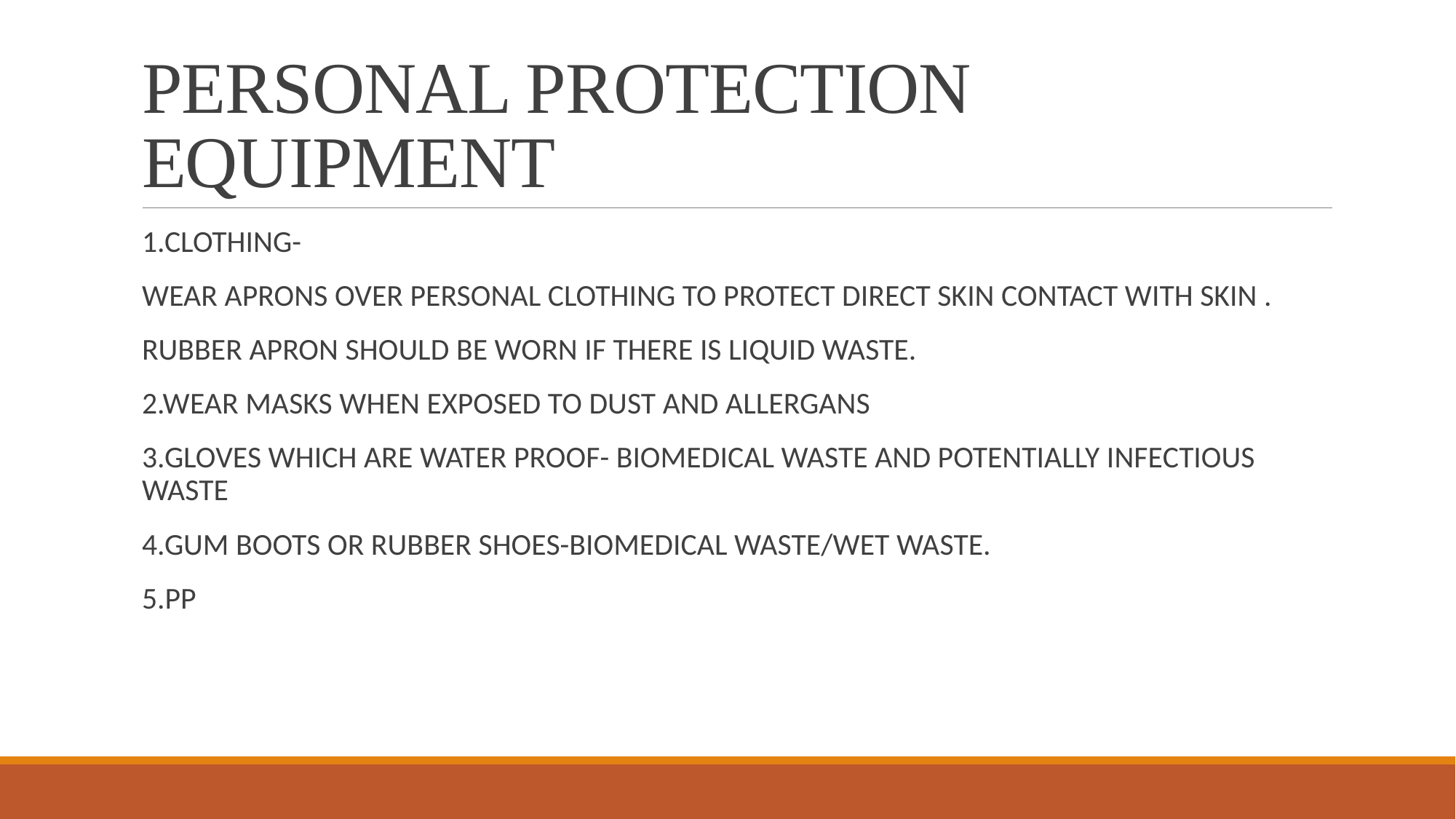

# PERSONAL PROTECTION EQUIPMENT
1.CLOTHING-
WEAR APRONS OVER PERSONAL CLOTHING TO PROTECT DIRECT SKIN CONTACT WITH SKIN .
RUBBER APRON SHOULD BE WORN IF THERE IS LIQUID WASTE.
2.WEAR MASKS WHEN EXPOSED TO DUST AND ALLERGANS
3.GLOVES WHICH ARE WATER PROOF- BIOMEDICAL WASTE AND POTENTIALLY INFECTIOUS WASTE
4.GUM BOOTS OR RUBBER SHOES-BIOMEDICAL WASTE/WET WASTE.
5.PP